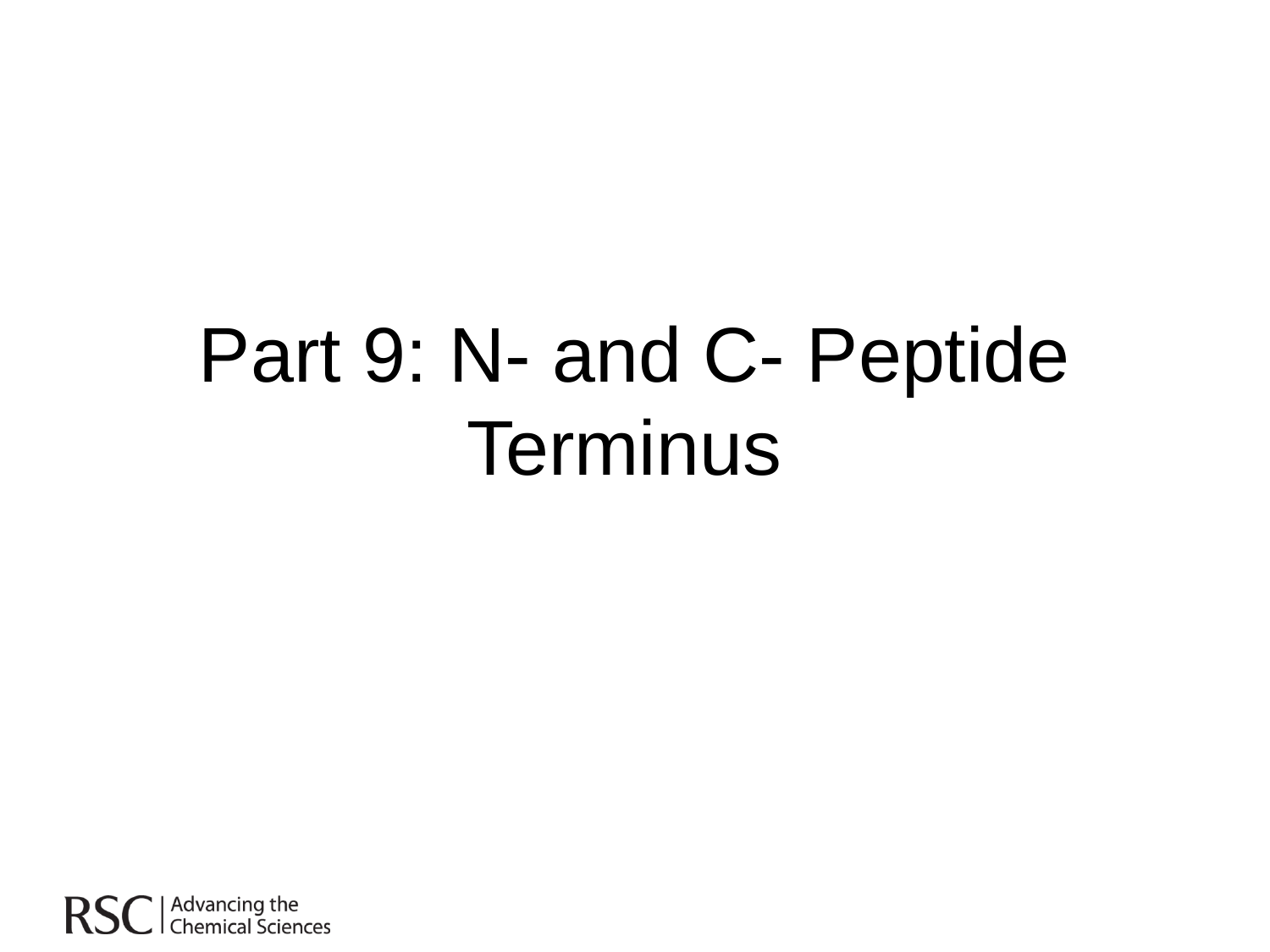

# Part 9: N- and C- Peptide Terminus